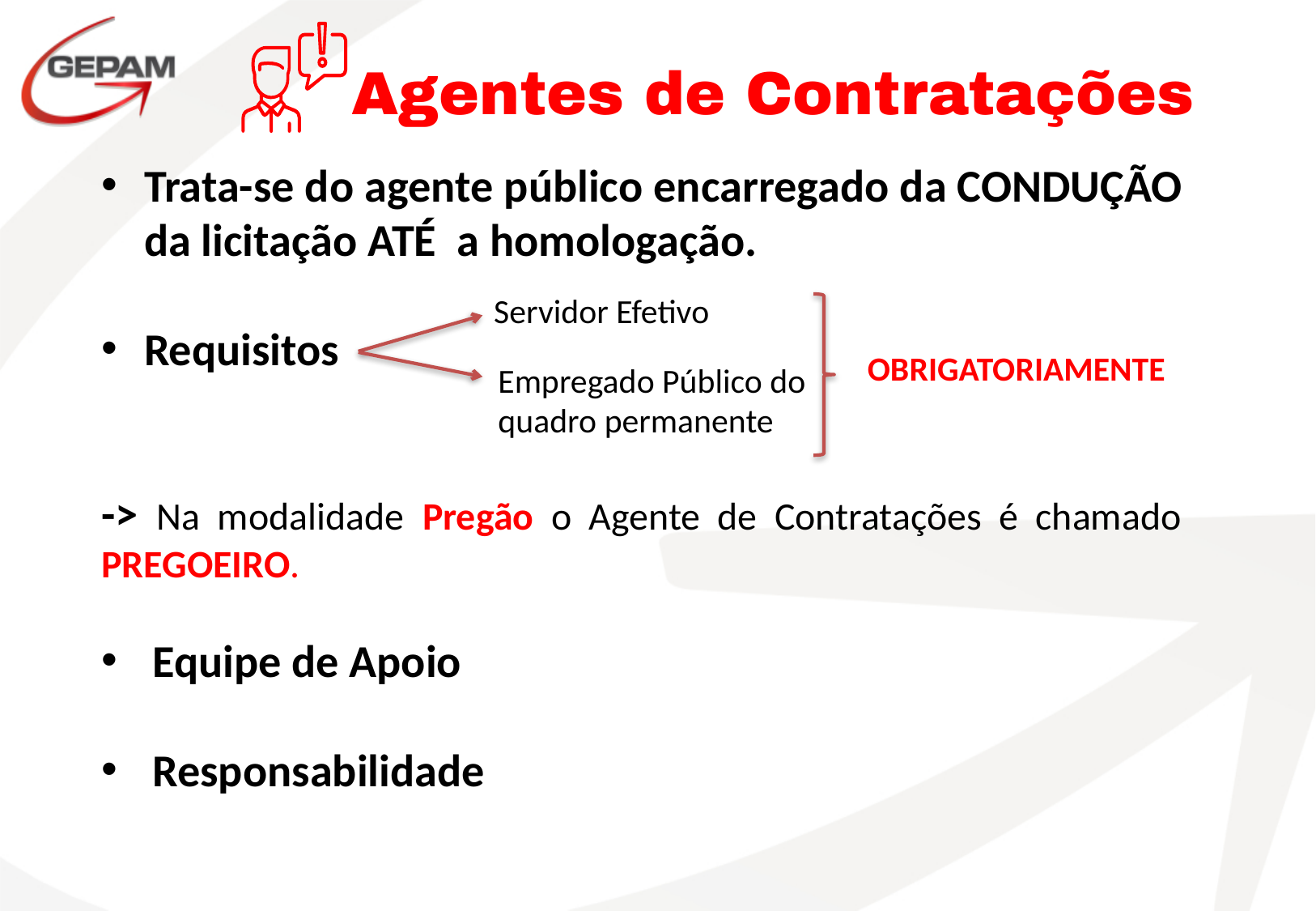

Agentes de Contratações
Trata-se do agente público encarregado da CONDUÇÃO da licitação ATÉ  a homologação.

Requisitos

-> Na modalidade Pregão o Agente de Contratações é chamado PREGOEIRO.

Equipe de Apoio

Responsabilidade

Servidor Efetivo

OBRIGATORIAMENTE
Empregado Público do
quadro permanente